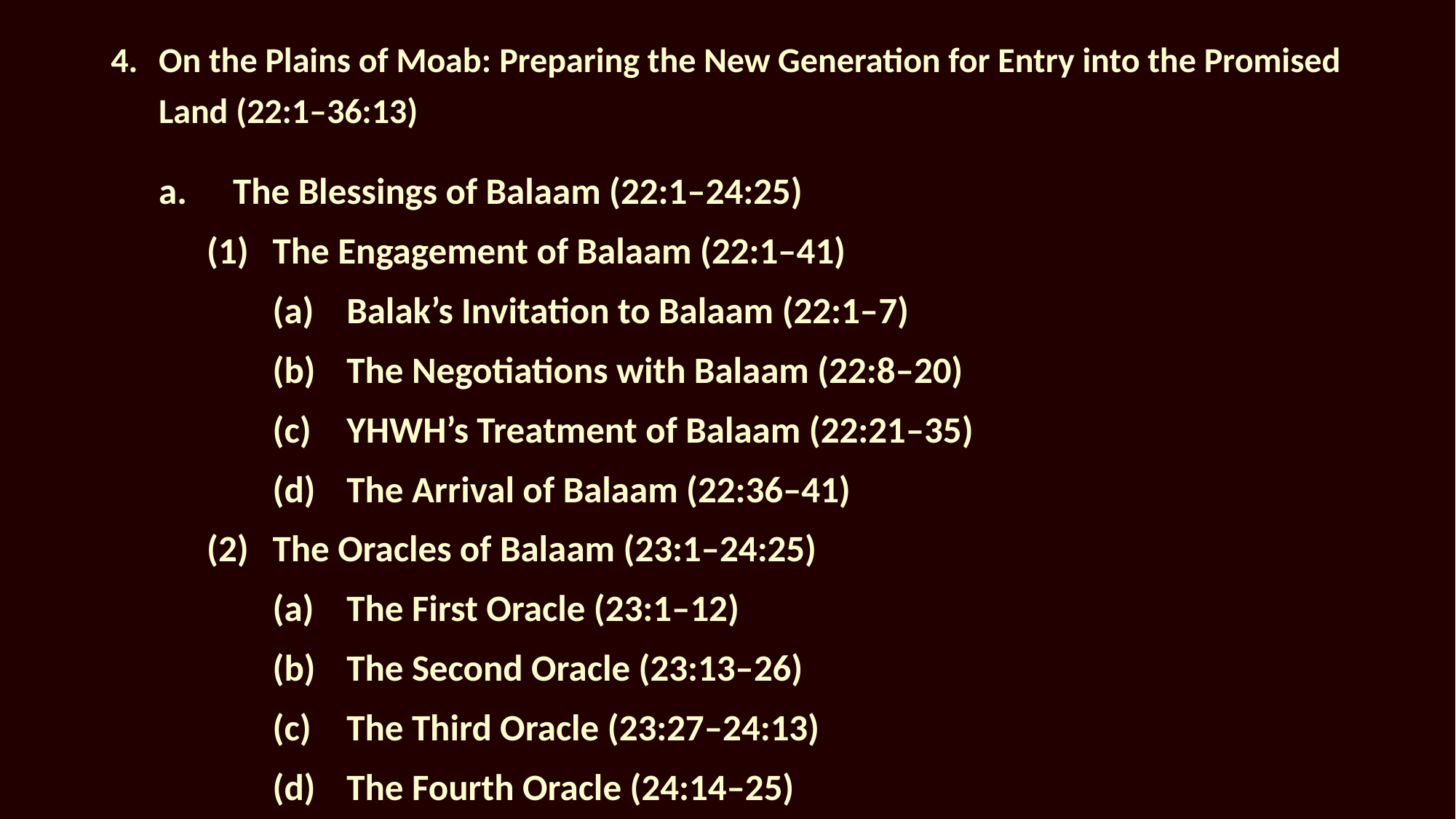

4.		On the Plains of Moab: Preparing the New Generation for Entry into the Promised Land (22:1–36:13)

a.	The Blessings of Balaam (22:1–24:25)
(1)	The Engagement of Balaam (22:1–41)
	(a)	Balak’s Invitation to Balaam (22:1–7)
	(b)	The Negotiations with Balaam (22:8–20)
	(c)	YHWH’s Treatment of Balaam (22:21–35)
	(d)	The Arrival of Balaam (22:36–41)
(2)	The Oracles of Balaam (23:1–24:25)
	(a)	The First Oracle (23:1–12)
	(b)	The Second Oracle (23:13–26)
	(c)	The Third Oracle (23:27–24:13)
	(d)	The Fourth Oracle (24:14–25)